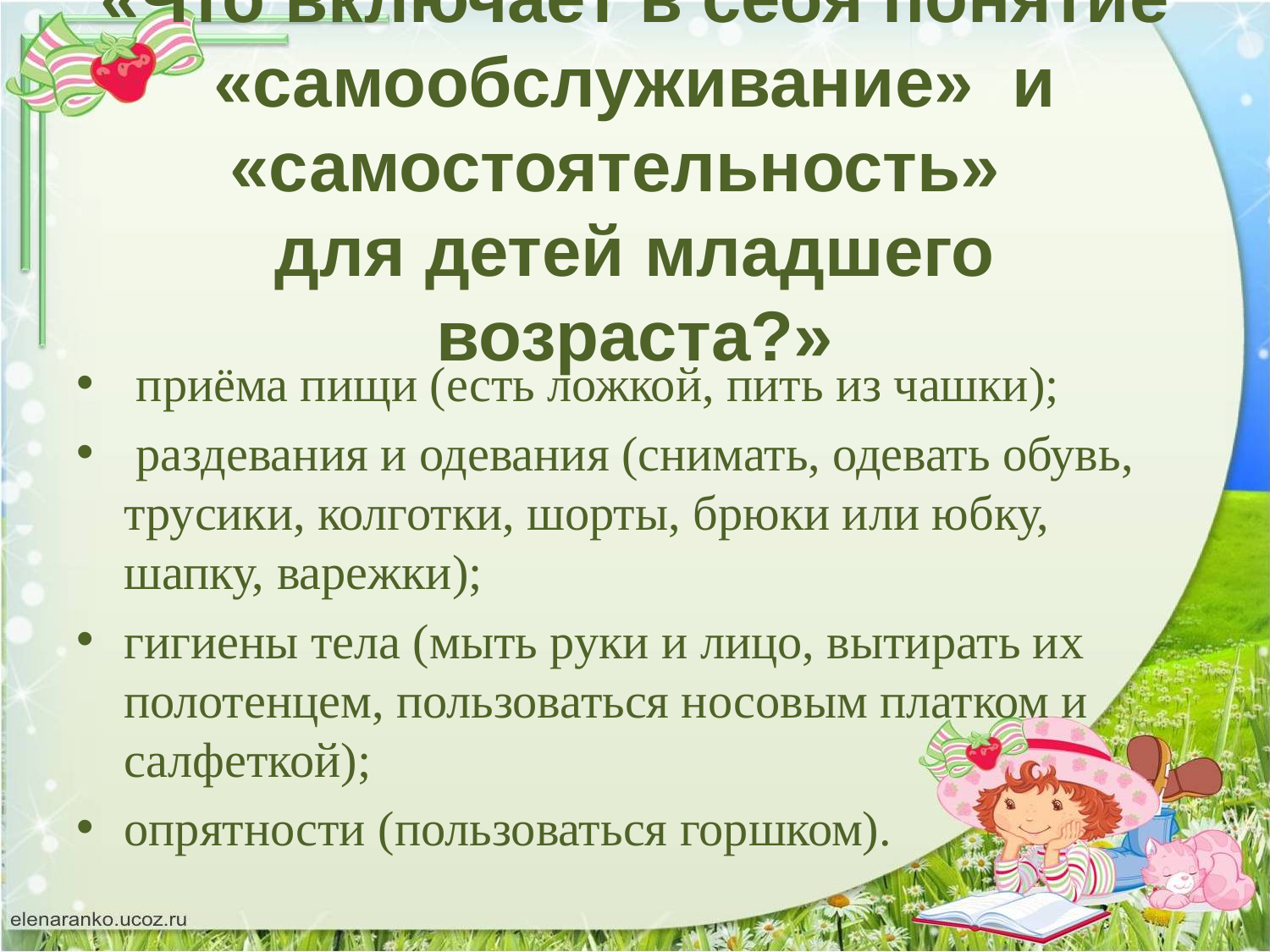

# «Что включает в себя понятие «самообслуживание»  и «самостоятельность» для детей младшего возраста?»
 приёма пищи (есть ложкой, пить из чашки);
 раздевания и одевания (снимать, одевать обувь, трусики, колготки, шорты, брюки или юбку, шапку, варежки);
гигиены тела (мыть руки и лицо, вытирать их полотенцем, пользоваться носовым платком и салфеткой);
опрятности (пользоваться горшком).